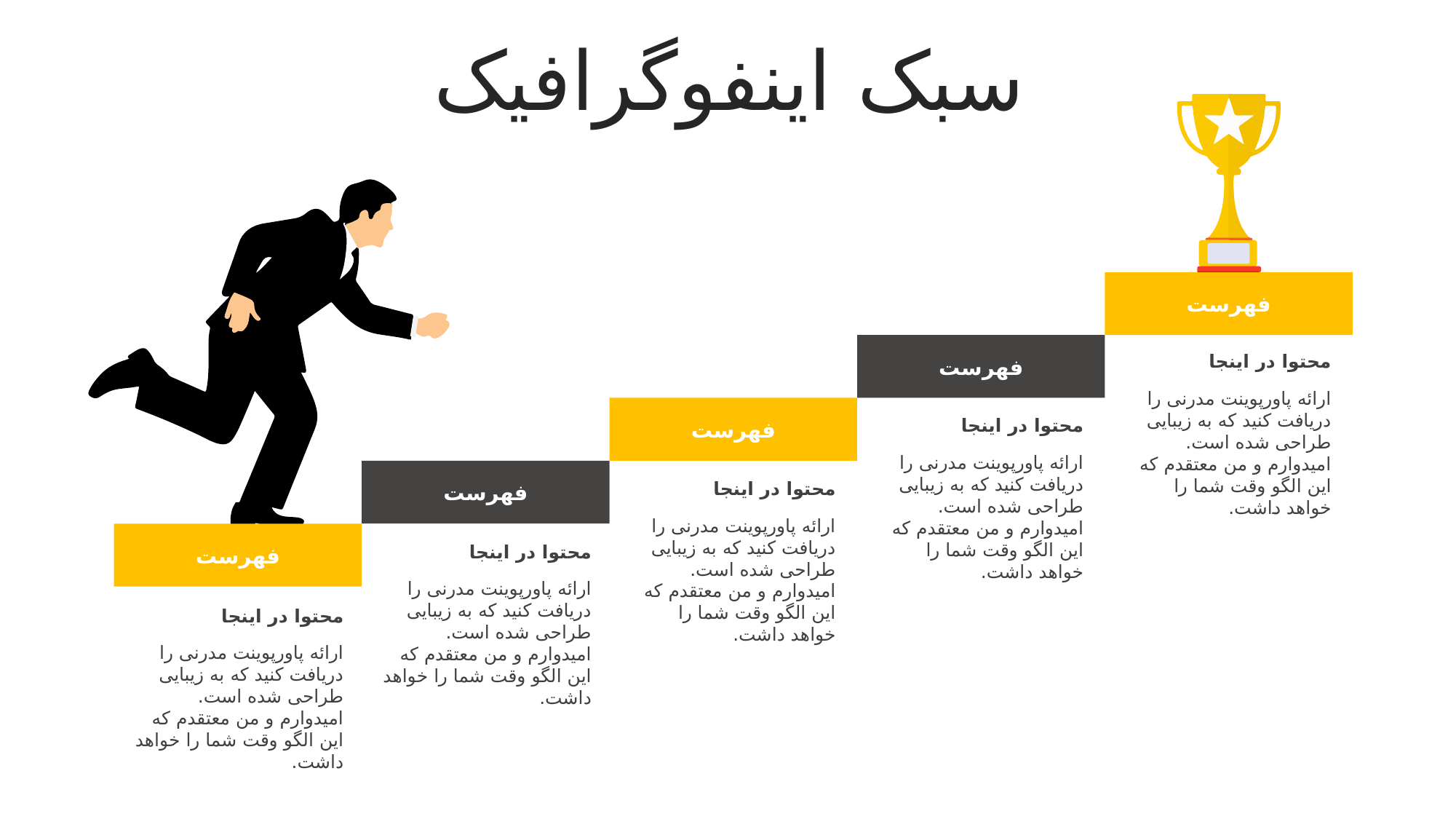

سبک اینفوگرافیک

فهرست
فهرست
فهرست
فهرست
فهرست
محتوا در اینجا
ارائه پاورپوینت مدرنی را دریافت کنید که به زیبایی طراحی شده است. امیدوارم و من معتقدم که این الگو وقت شما را خواهد داشت.
محتوا در اینجا
ارائه پاورپوینت مدرنی را دریافت کنید که به زیبایی طراحی شده است. امیدوارم و من معتقدم که این الگو وقت شما را خواهد داشت.
محتوا در اینجا
ارائه پاورپوینت مدرنی را دریافت کنید که به زیبایی طراحی شده است. امیدوارم و من معتقدم که این الگو وقت شما را خواهد داشت.
محتوا در اینجا
ارائه پاورپوینت مدرنی را دریافت کنید که به زیبایی طراحی شده است. امیدوارم و من معتقدم که این الگو وقت شما را خواهد داشت.
محتوا در اینجا
ارائه پاورپوینت مدرنی را دریافت کنید که به زیبایی طراحی شده است. امیدوارم و من معتقدم که این الگو وقت شما را خواهد داشت.